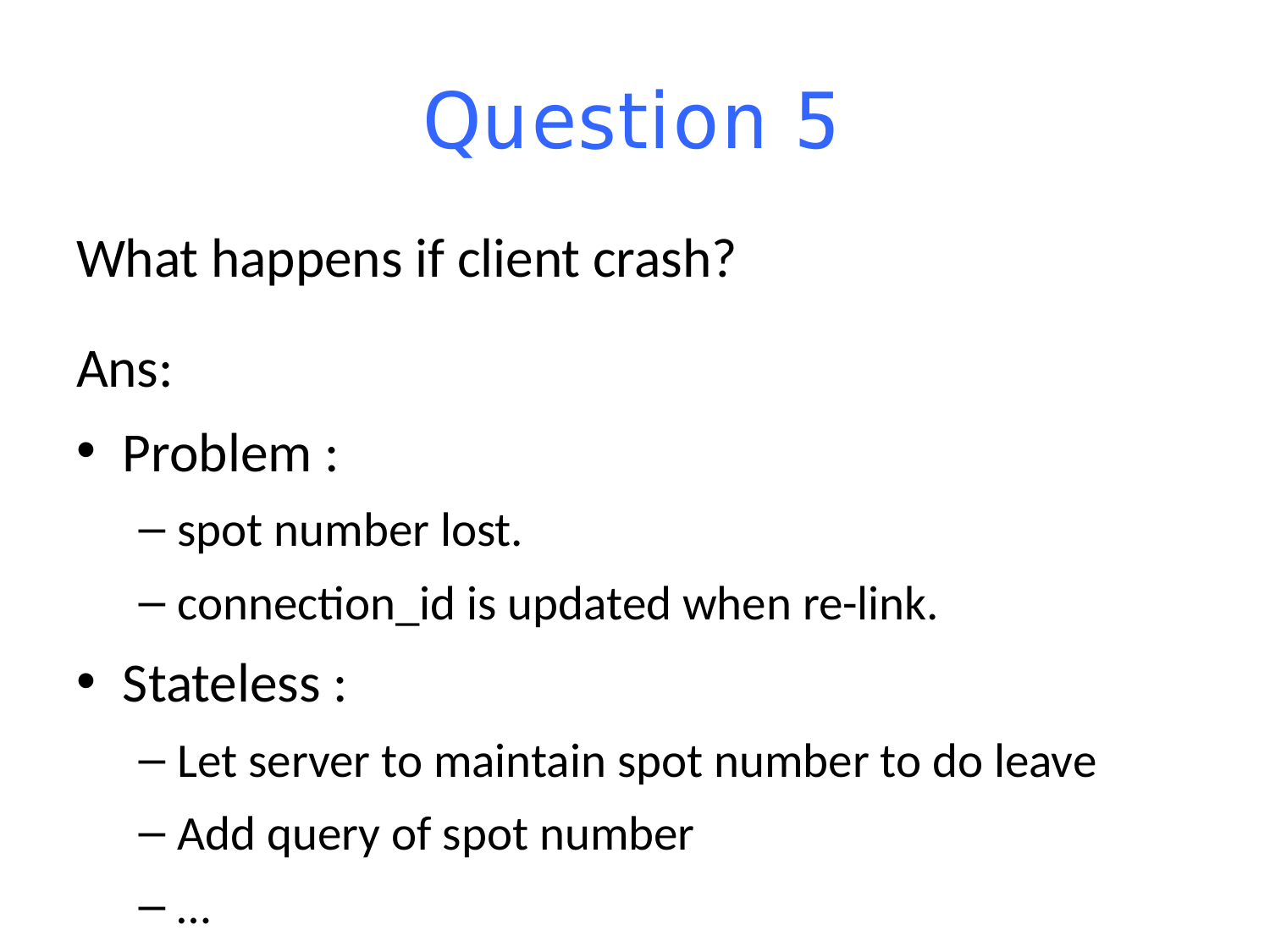

# Question 5
What happens if client crash?
Ans:
Problem :
spot number lost.
connection_id is updated when re-link.
Stateless :
Let server to maintain spot number to do leave
Add query of spot number
…